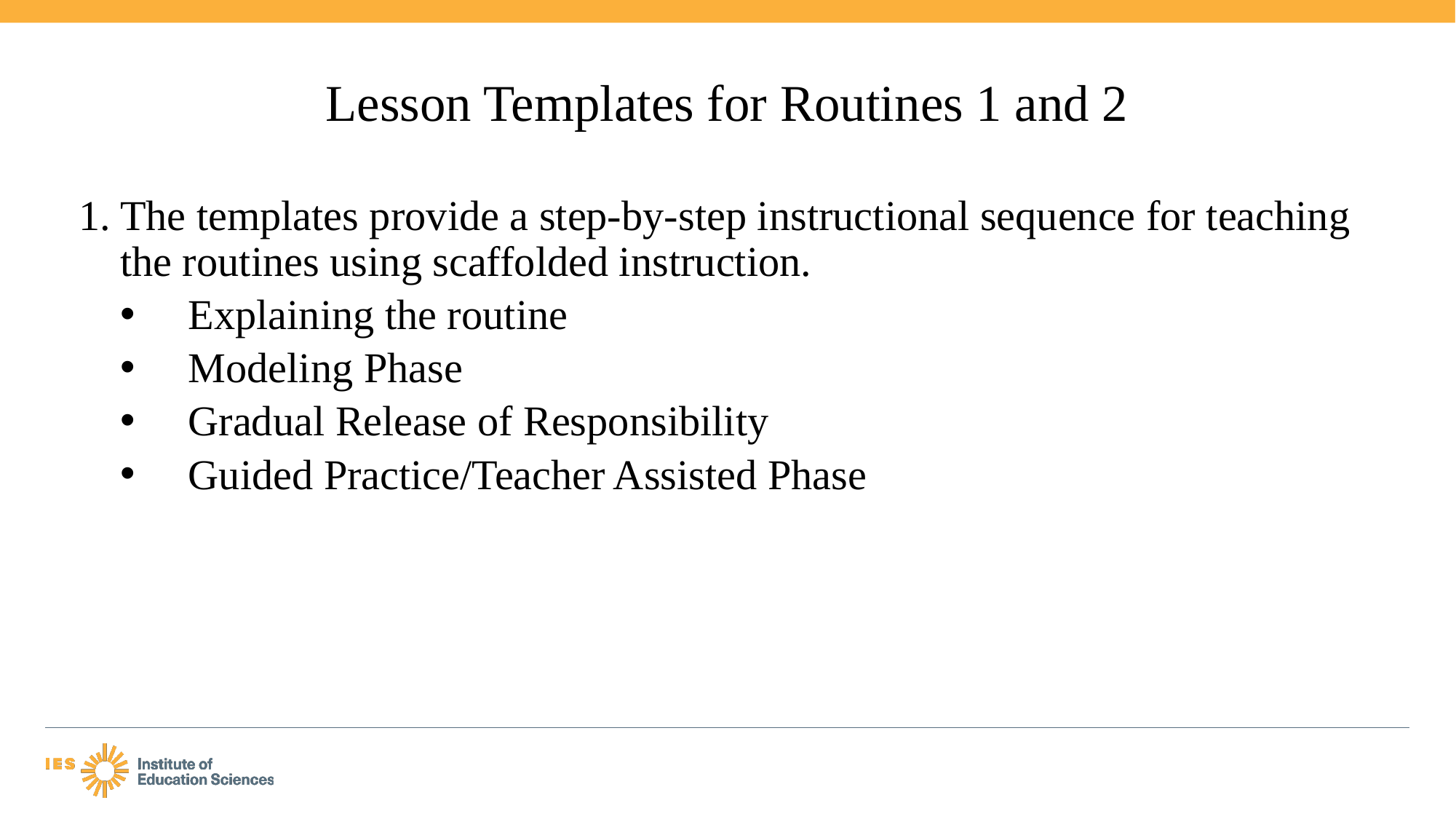

# Lesson Templates for Routines 1 and 2
The templates provide a step-by-step instructional sequence for teaching the routines using scaffolded instruction.
Explaining the routine
Modeling Phase
Gradual Release of Responsibility
Guided Practice/Teacher Assisted Phase